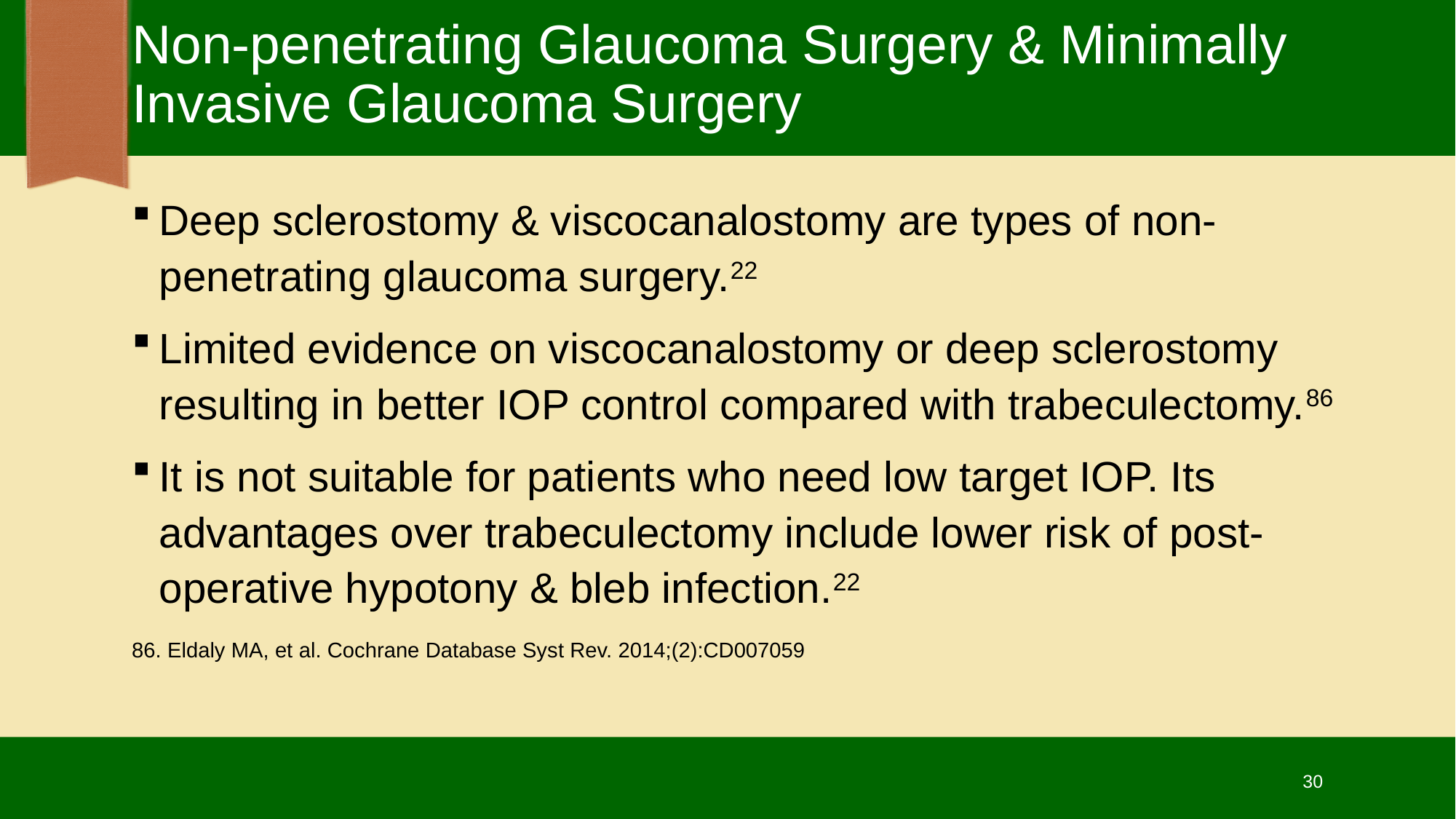

# Non-penetrating Glaucoma Surgery & Minimally Invasive Glaucoma Surgery
Deep sclerostomy & viscocanalostomy are types of non-penetrating glaucoma surgery.22

Limited evidence on viscocanalostomy or deep sclerostomy resulting in better IOP control compared with trabeculectomy.86

It is not suitable for patients who need low target IOP. Its advantages over trabeculectomy include lower risk of post-operative hypotony & bleb infection.22
86. Eldaly MA, et al. Cochrane Database Syst Rev. 2014;(2):CD007059

30